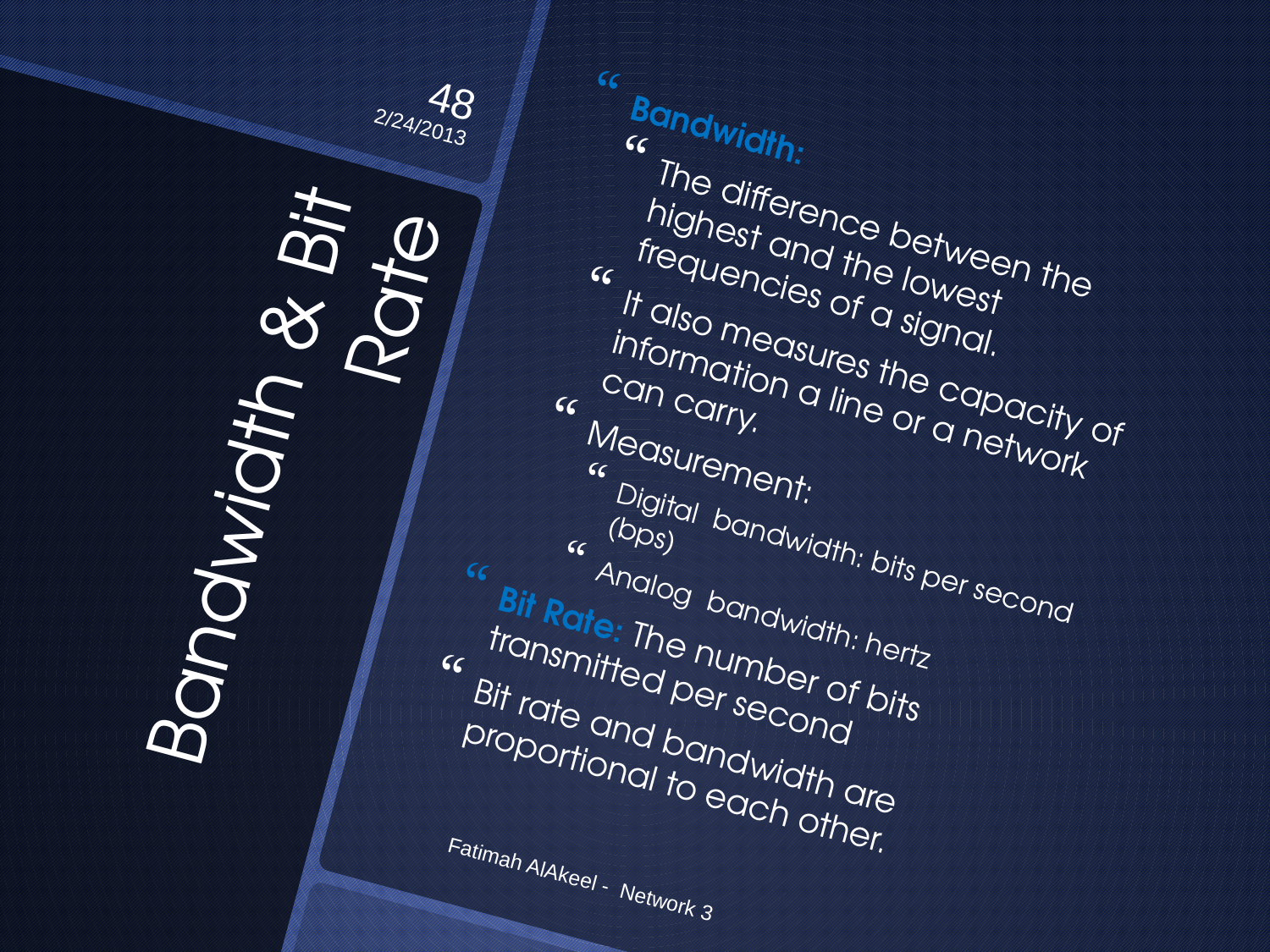

48
2/24/2013
Bandwidth:
The difference between the highest and the lowest frequencies of a signal.
It also measures the capacity of information a line or a network can carry.
Measurement:
Digital  bandwidth: bits per second  (bps)
Analog  bandwidth: hertz
Bit Rate: The number of bits transmitted per second
Bit rate and bandwidth are proportional to each other.
# Bandwidth & Bit Rate
Fatimah AlAkeel -  Network 3